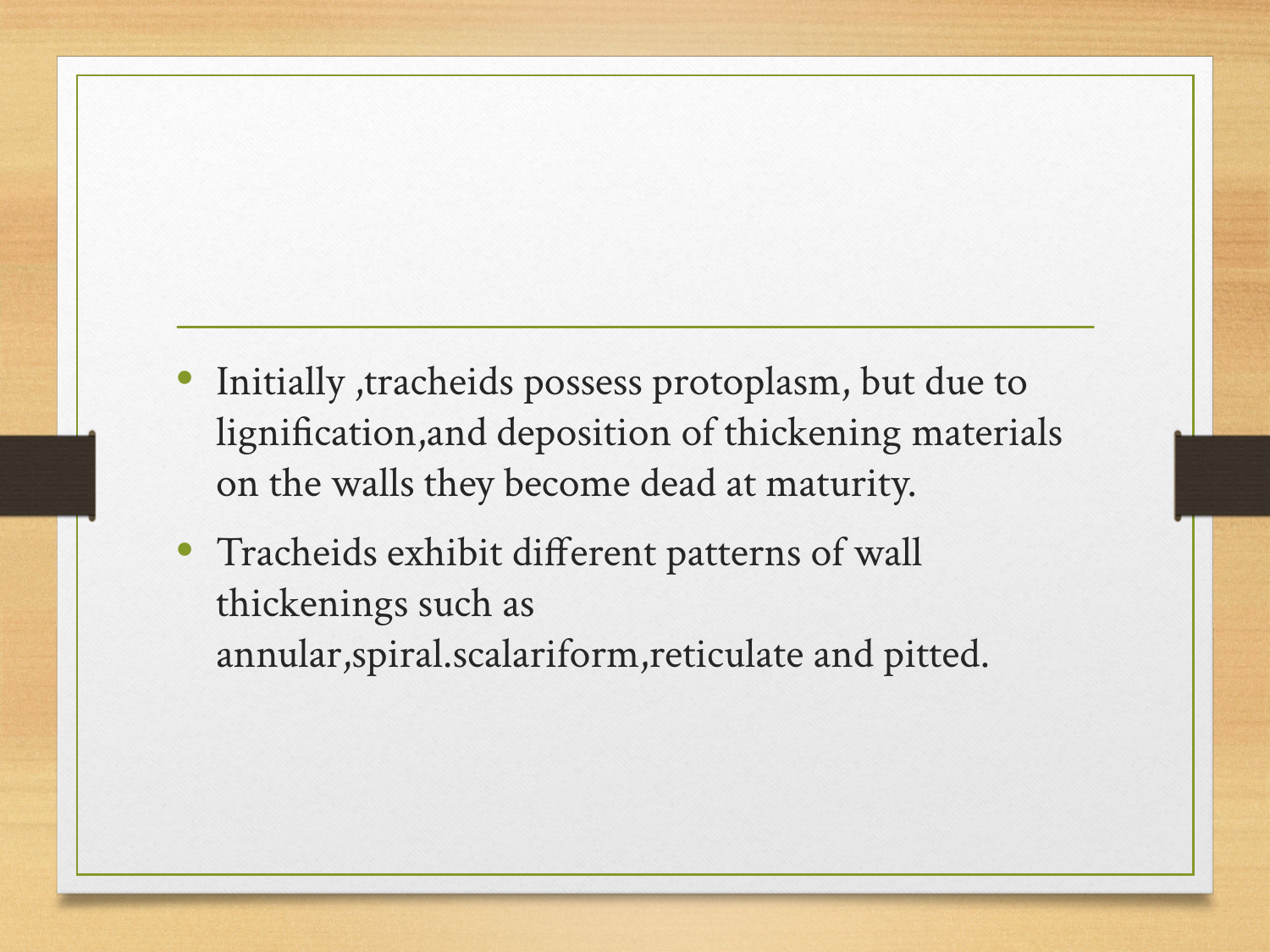

#
Initially ,tracheids possess protoplasm, but due to lignification,and deposition of thickening materials on the walls they become dead at maturity.
Tracheids exhibit different patterns of wall thickenings such as annular,spiral.scalariform,reticulate and pitted.